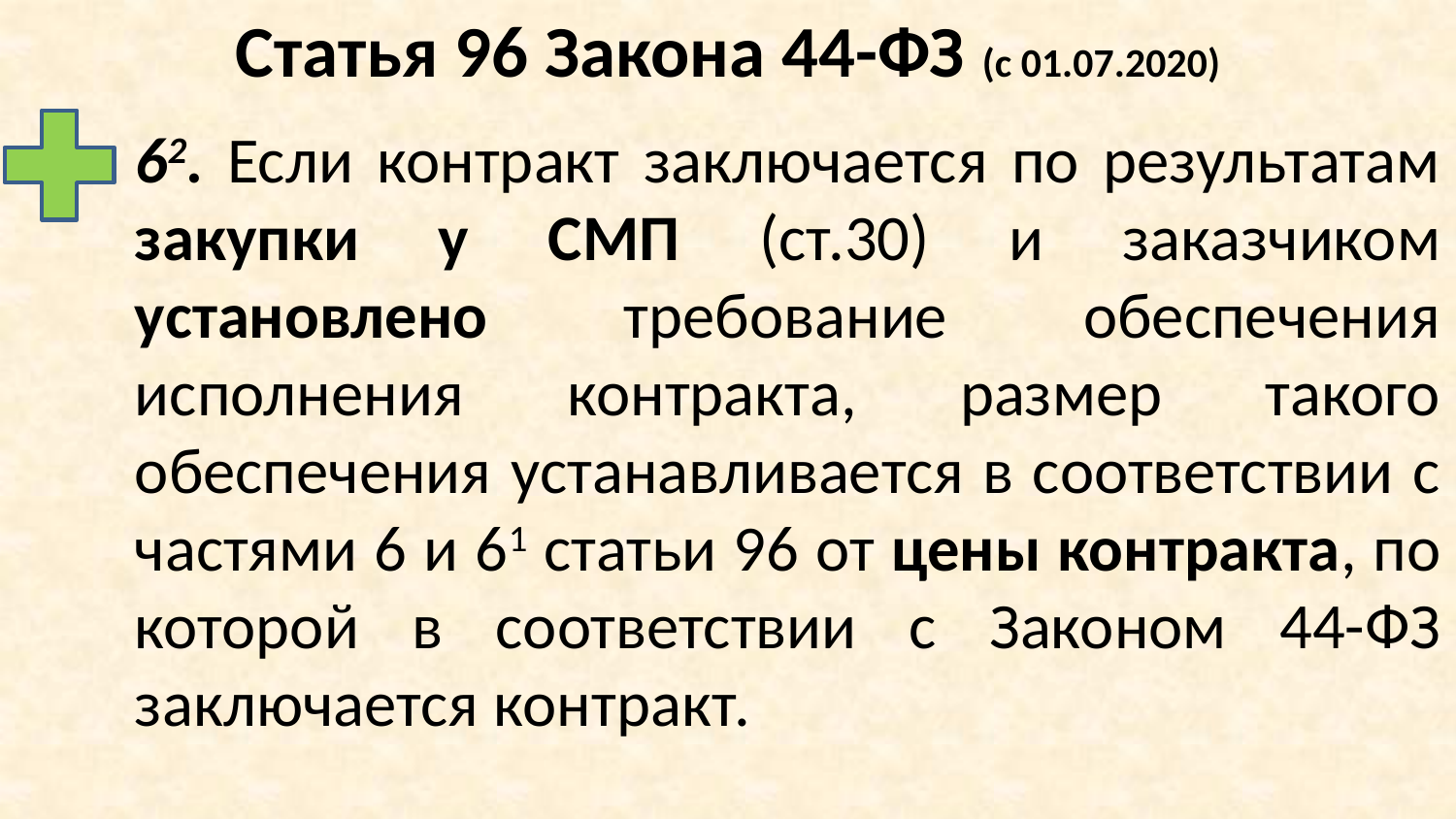

Статья 96 Закона 44-ФЗ (с 01.07.2020)

62. Если контракт заключается по результатам закупки у СМП (ст.30) и заказчиком установлено требование обеспечения исполнения контракта, размер такого обеспечения устанавливается в соответствии с частями 6 и 61 статьи 96 от цены контракта, по которой в соответствии с Законом 44-ФЗ заключается контракт.